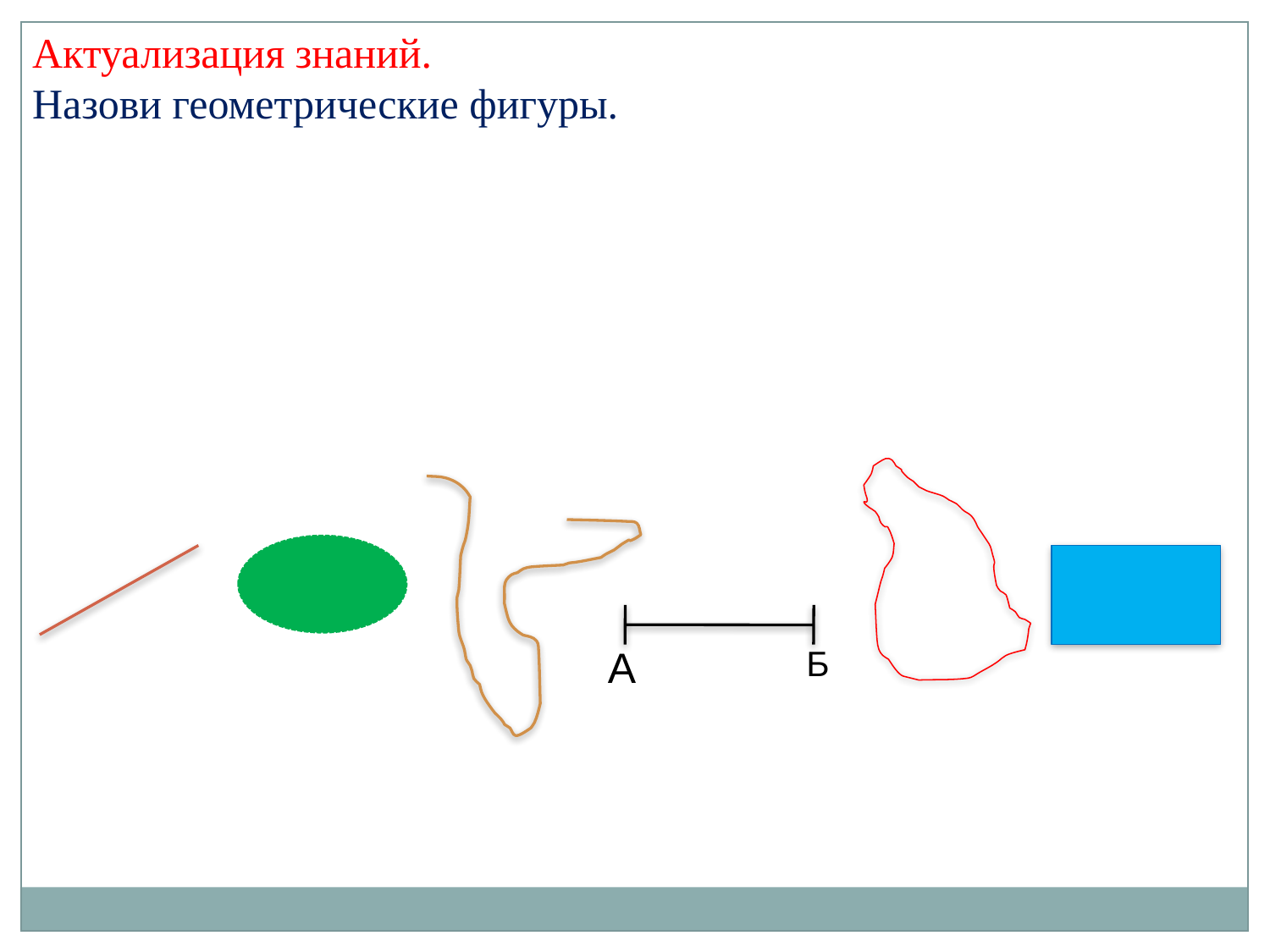

Актуализация знаний.
Назови геометрические фигуры.

А
Б